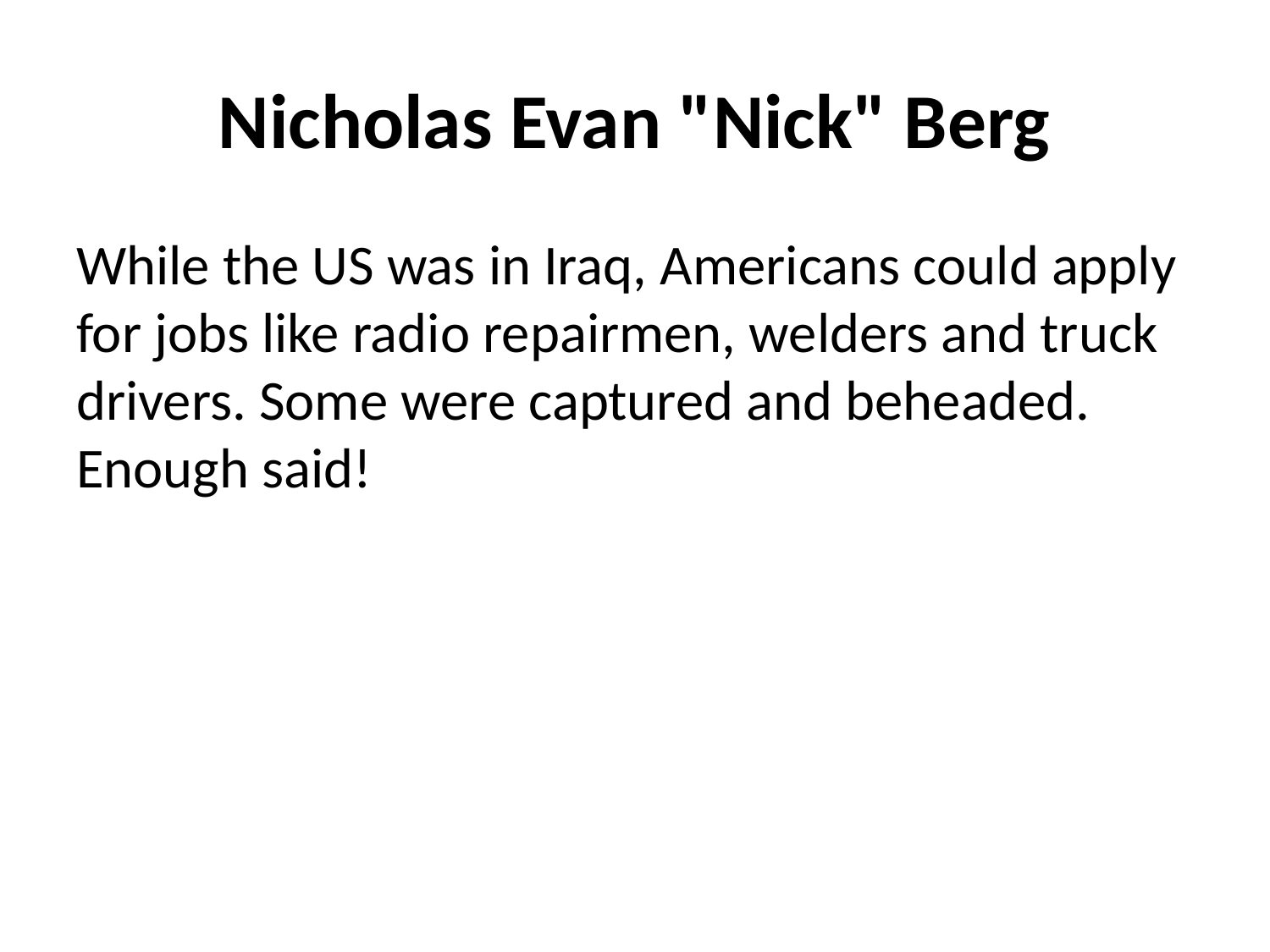

# Nicholas Evan "Nick" Berg
While the US was in Iraq, Americans could apply for jobs like radio repairmen, welders and truck drivers. Some were captured and beheaded. Enough said!